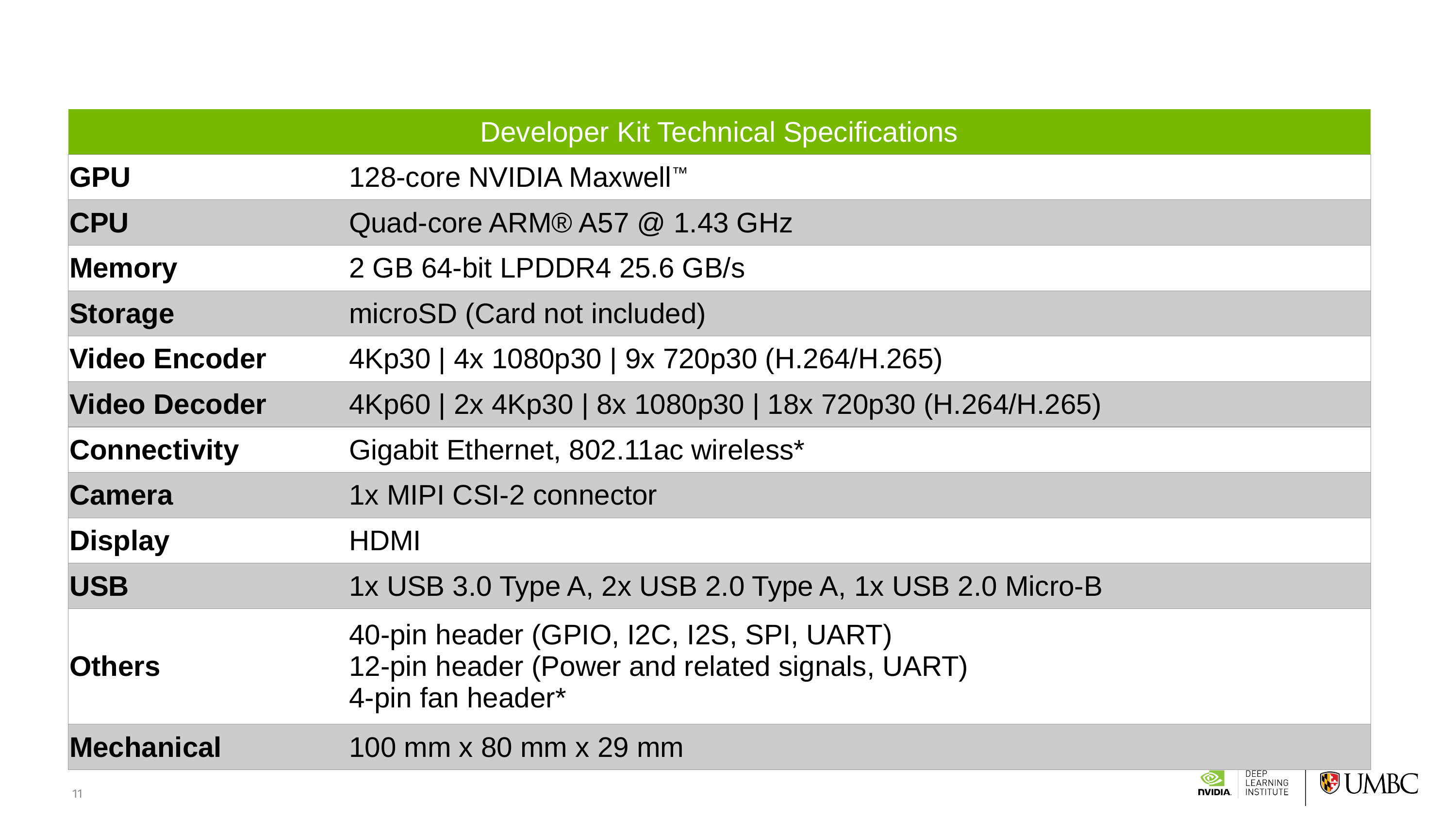

11
| Developer Kit Technical Specifications |  |
| --- | --- |
| GPU | 128-core NVIDIA Maxwell™ |
| CPU | Quad-core ARM® A57 @ 1.43 GHz |
| Memory | 2 GB 64-bit LPDDR4 25.6 GB/s |
| Storage | microSD (Card not included) |
| Video Encoder | 4Kp30 | 4x 1080p30 | 9x 720p30 (H.264/H.265) |
| Video Decoder | 4Kp60 | 2x 4Kp30 | 8x 1080p30 | 18x 720p30 (H.264/H.265) |
| Connectivity | Gigabit Ethernet, 802.11ac wireless\* |
| Camera | 1x MIPI CSI-2 connector |
| Display | HDMI |
| USB | 1x USB 3.0 Type A, 2x USB 2.0 Type A, 1x USB 2.0 Micro-B |
| Others | 40-pin header (GPIO, I2C, I2S, SPI, UART) 12-pin header (Power and related signals, UART) 4-pin fan header\* |
| Mechanical | 100 mm x 80 mm x 29 mm |